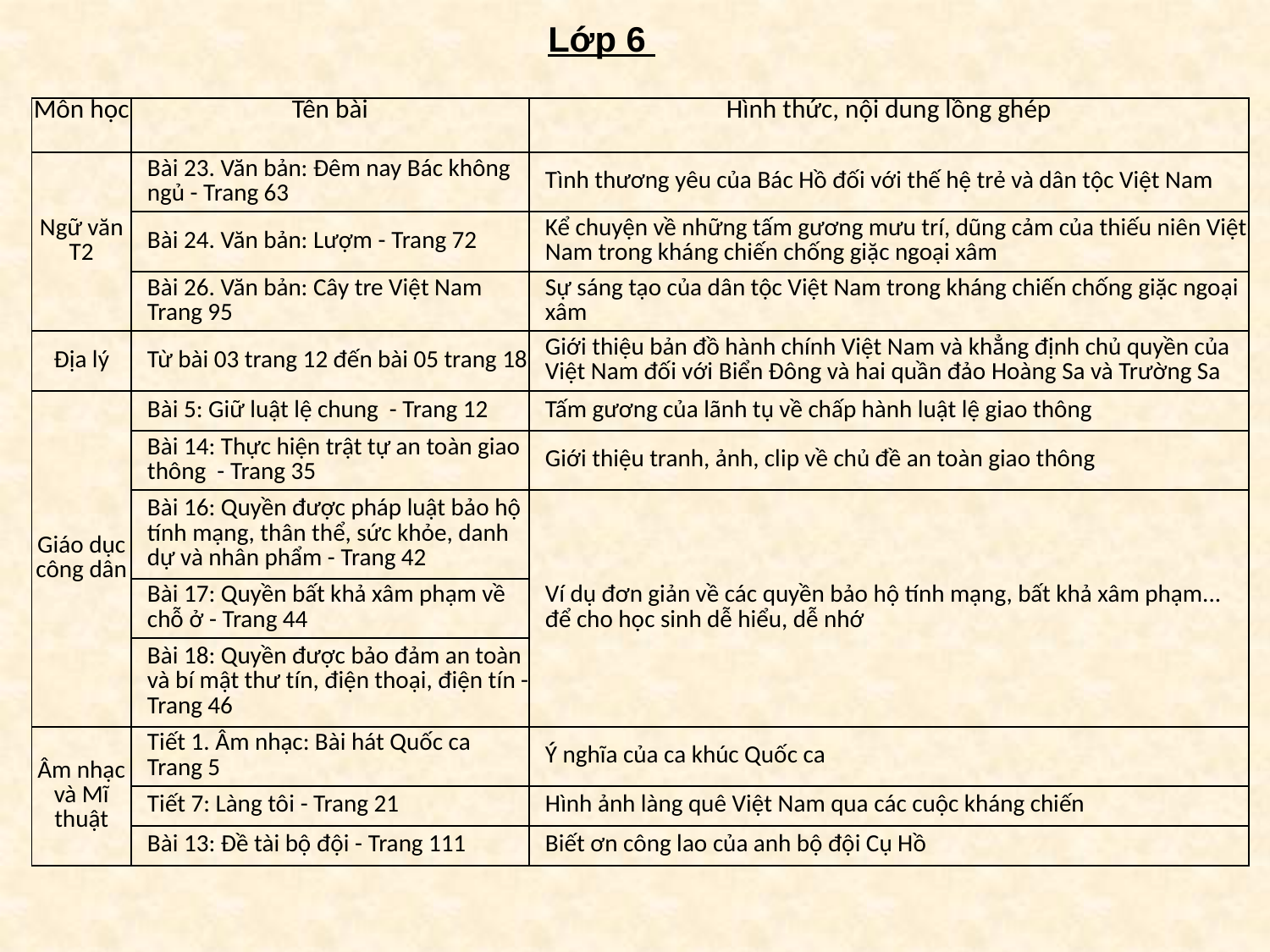

Lớp 6
| Môn học | Tên bài | Hình thức, nội dung lồng ghép |
| --- | --- | --- |
| Ngữ văn T2 | Bài 23. Văn bản: Đêm nay Bác không ngủ - Trang 63 | Tình thương yêu của Bác Hồ đối với thế hệ trẻ và dân tộc Việt Nam |
|  | Bài 24. Văn bản: Lượm - Trang 72 | Kể chuyện về những tấm gương mưu trí, dũng cảm của thiếu niên Việt Nam trong kháng chiến chống giặc ngoại xâm |
|  | Bài 26. Văn bản: Cây tre Việt Nam Trang 95 | Sự sáng tạo của dân tộc Việt Nam trong kháng chiến chống giặc ngoại xâm |
| Địa lý | Từ bài 03 trang 12 đến bài 05 trang 18 | Giới thiệu bản đồ hành chính Việt Nam và khẳng định chủ quyền của Việt Nam đối với Biển Đông và hai quần đảo Hoàng Sa và Trường Sa |
| Giáo dục công dân | Bài 5: Giữ luật lệ chung - Trang 12 | Tấm gương của lãnh tụ về chấp hành luật lệ giao thông |
|  | Bài 14: Thực hiện trật tự an toàn giao thông - Trang 35 | Giới thiệu tranh, ảnh, clip về chủ đề an toàn giao thông |
|  | Bài 16: Quyền được pháp luật bảo hộ tính mạng, thân thể, sức khỏe, danh dự và nhân phẩm - Trang 42 | Ví dụ đơn giản về các quyền bảo hộ tính mạng, bất khả xâm phạm... để cho học sinh dễ hiểu, dễ nhớ |
|  | Bài 17: Quyền bất khả xâm phạm về chỗ ở - Trang 44 |  |
|  | Bài 18: Quyền được bảo đảm an toàn và bí mật thư tín, điện thoại, điện tín - Trang 46 |  |
| Âm nhạc và Mĩ thuật | Tiết 1. Âm nhạc: Bài hát Quốc ca Trang 5 | Ý nghĩa của ca khúc Quốc ca |
|  | Tiết 7: Làng tôi - Trang 21 | Hình ảnh làng quê Việt Nam qua các cuộc kháng chiến |
|  | Bài 13: Đề tài bộ đội - Trang 111 | Biết ơn công lao của anh bộ đội Cụ Hồ |